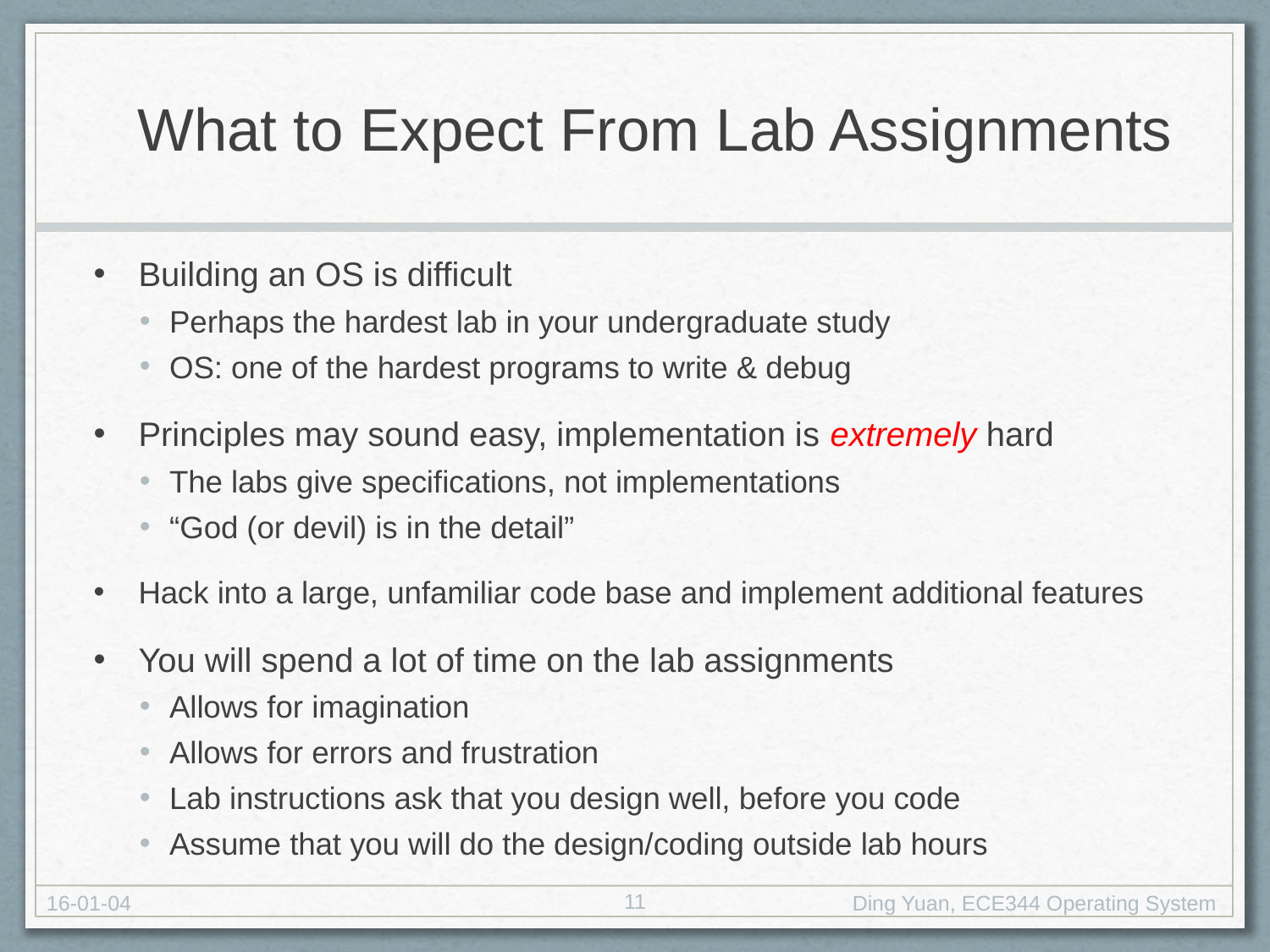

# What to Expect From Lab Assignments
Building an OS is difficult
Perhaps the hardest lab in your undergraduate study
OS: one of the hardest programs to write & debug
Principles may sound easy, implementation is extremely hard
The labs give specifications, not implementations
“God (or devil) is in the detail”
Hack into a large, unfamiliar code base and implement additional features
You will spend a lot of time on the lab assignments
Allows for imagination
Allows for errors and frustration
Lab instructions ask that you design well, before you code
Assume that you will do the design/coding outside lab hours
11
16-01-04
Ding Yuan, ECE344 Operating System